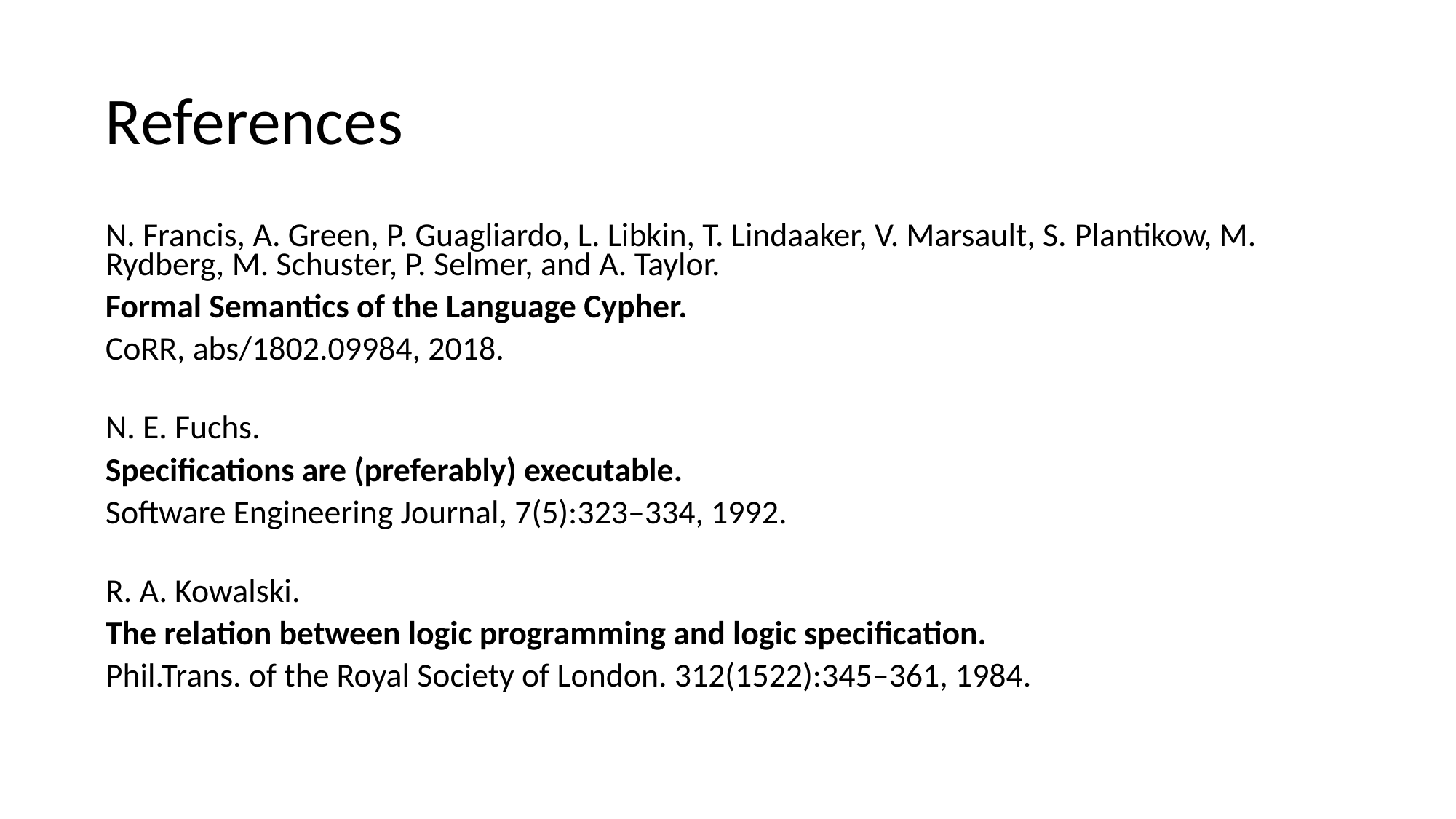

# References
N. Francis, A. Green, P. Guagliardo, L. Libkin, T. Lindaaker, V. Marsault, S. Plantikow, M. Rydberg, M. Schuster, P. Selmer, and A. Taylor.
Formal Semantics of the Language Cypher.
CoRR, abs/1802.09984, 2018.

N. E. Fuchs.
Specifications are (preferably) executable.
Software Engineering Journal, 7(5):323–334, 1992.

R. A. Kowalski.
The relation between logic programming and logic specification.
Phil.Trans. of the Royal Society of London. 312(1522):345–361, 1984.